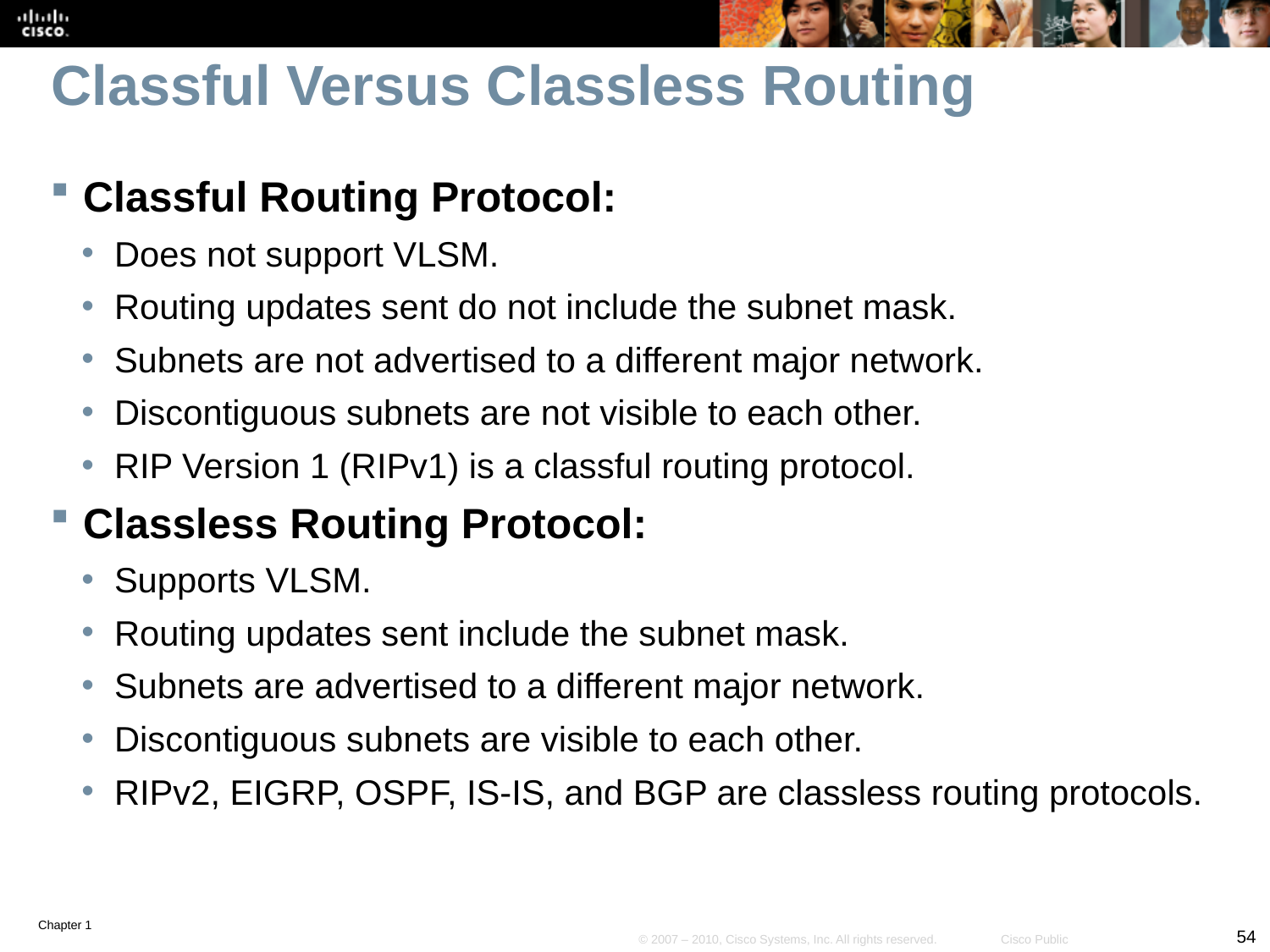

# Classful Versus Classless Routing
Classful Routing Protocol:
Does not support VLSM.
Routing updates sent do not include the subnet mask.
Subnets are not advertised to a different major network.
Discontiguous subnets are not visible to each other.
RIP Version 1 (RIPv1) is a classful routing protocol.
Classless Routing Protocol:
Supports VLSM.
Routing updates sent include the subnet mask.
Subnets are advertised to a different major network.
Discontiguous subnets are visible to each other.
RIPv2, EIGRP, OSPF, IS-IS, and BGP are classless routing protocols.